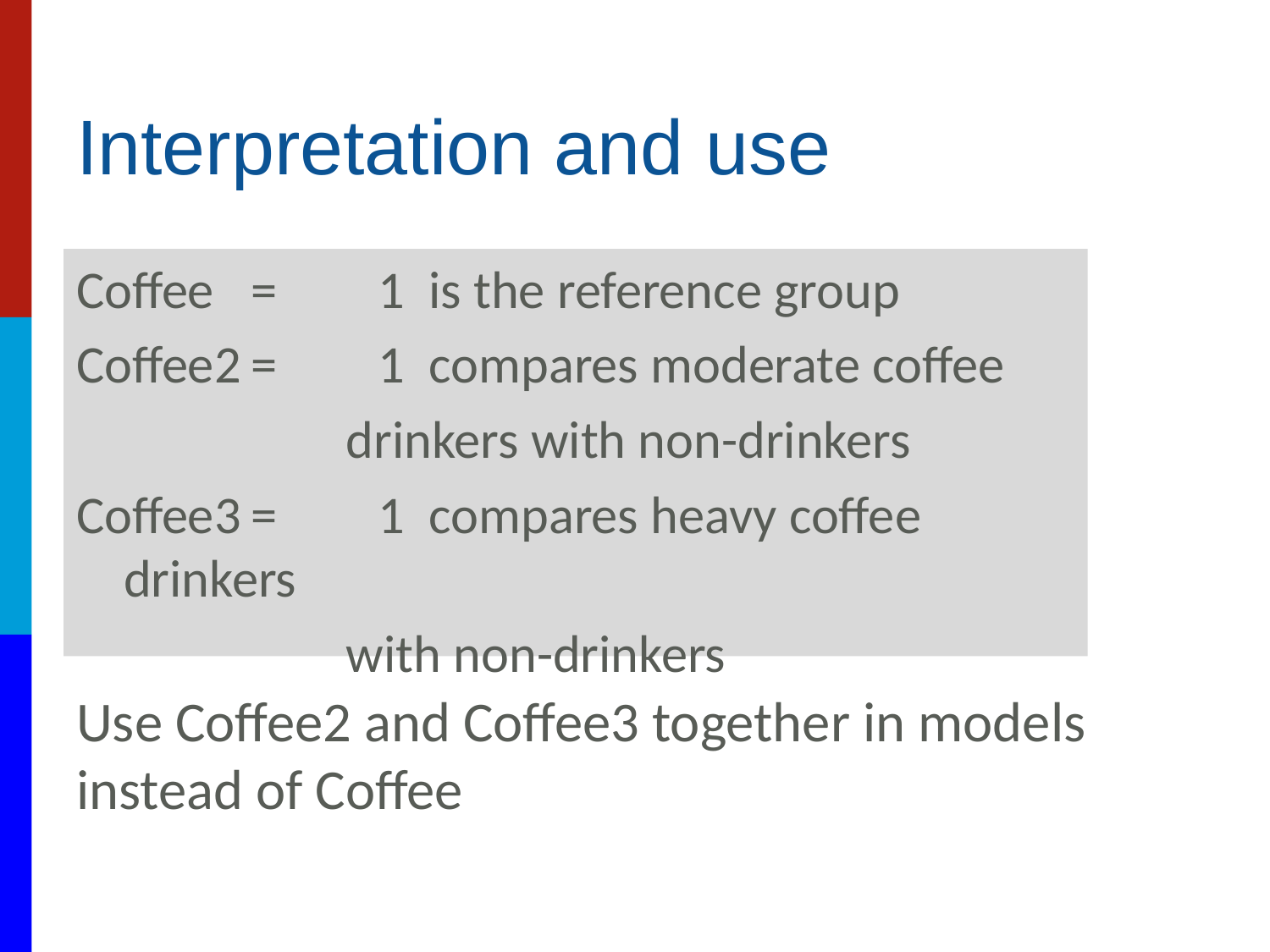

# Interpretation and use
Coffee	=	1  is the reference group
Coffee2	=	1  compares moderate coffee
drinkers with non-drinkers
Coffee3	=	1  compares heavy coffee drinkers
with non-drinkers
Use Coffee2 and Coffee3 together in models instead of Coffee